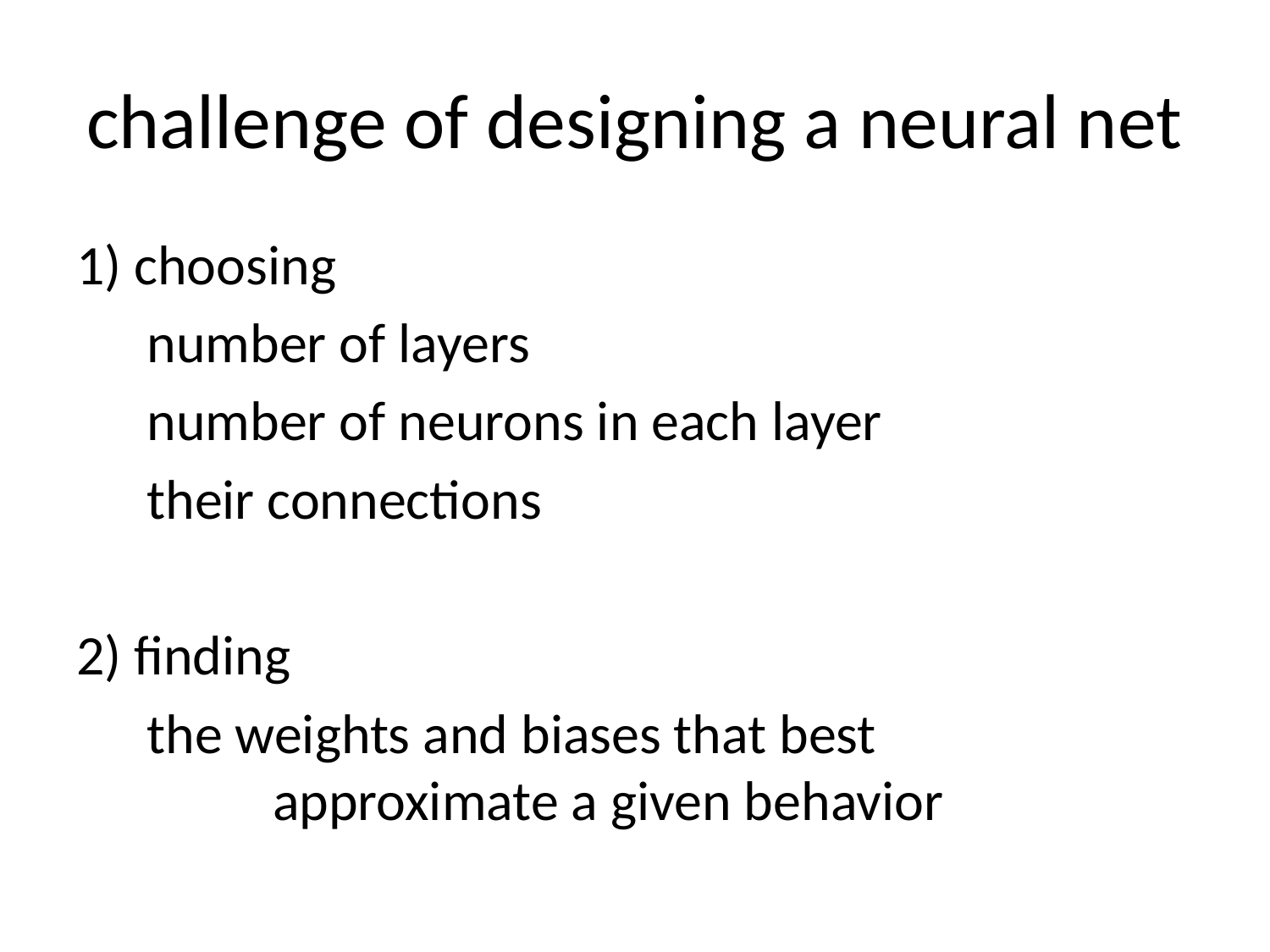

# challenge of designing a neural net
1) choosing
			number of layers
			number of neurons in each layer
			their connections

2) finding
			the weights and biases that best                            		approximate a given behavior